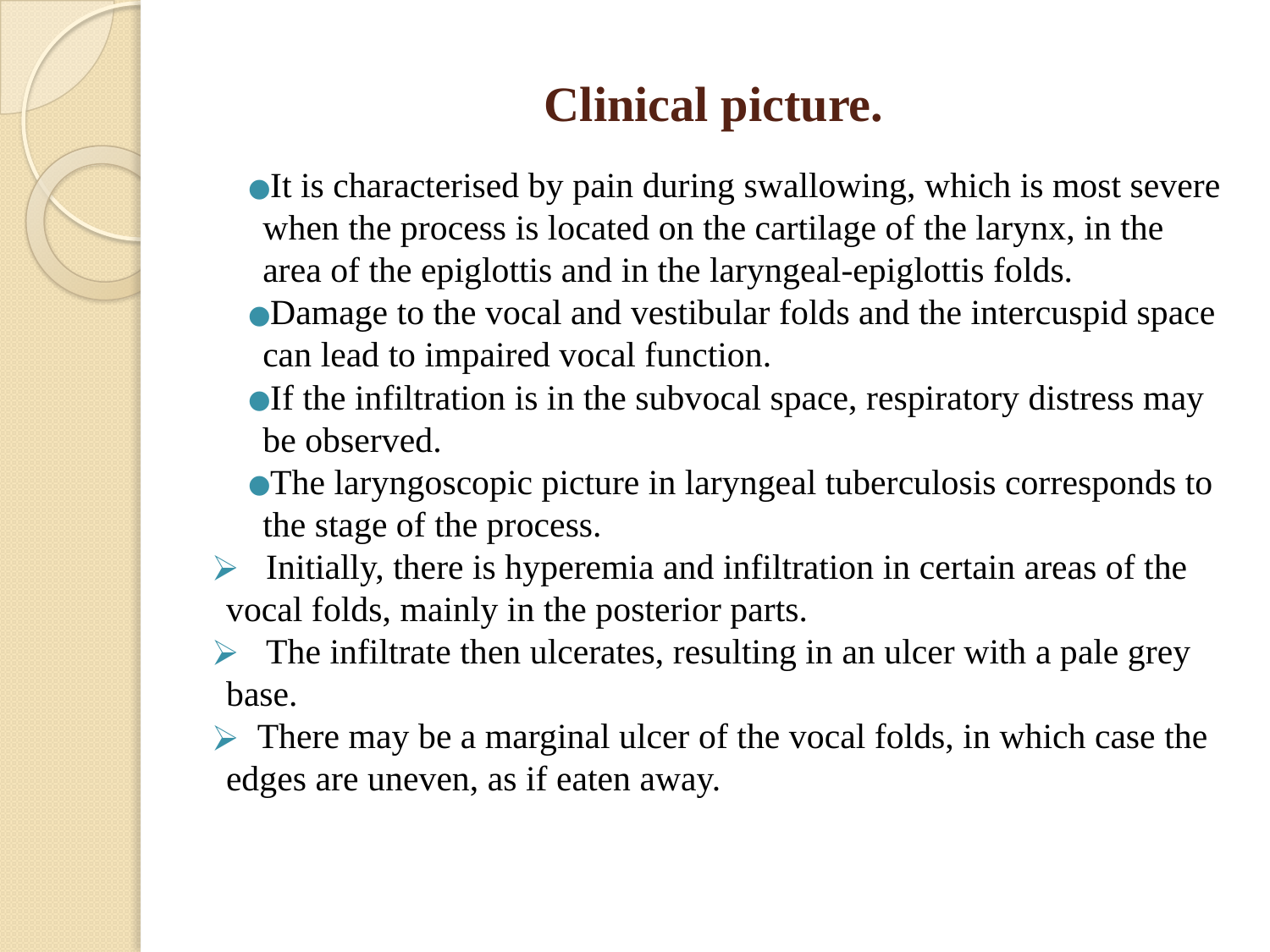

# Clinical picture.
It is characterised by pain during swallowing, which is most severe when the process is located on the cartilage of the larynx, in the area of the epiglottis and in the laryngeal-epiglottis folds.
Damage to the vocal and vestibular folds and the intercuspid space can lead to impaired vocal function.
If the infiltration is in the subvocal space, respiratory distress may be observed.
The laryngoscopic picture in laryngeal tuberculosis corresponds to the stage of the process.
   Initially, there is hyperemia and infiltration in certain areas of the vocal folds, mainly in the posterior parts.
   The infiltrate then ulcerates, resulting in an ulcer with a pale grey base.
  There may be a marginal ulcer of the vocal folds, in which case the edges are uneven, as if eaten away.